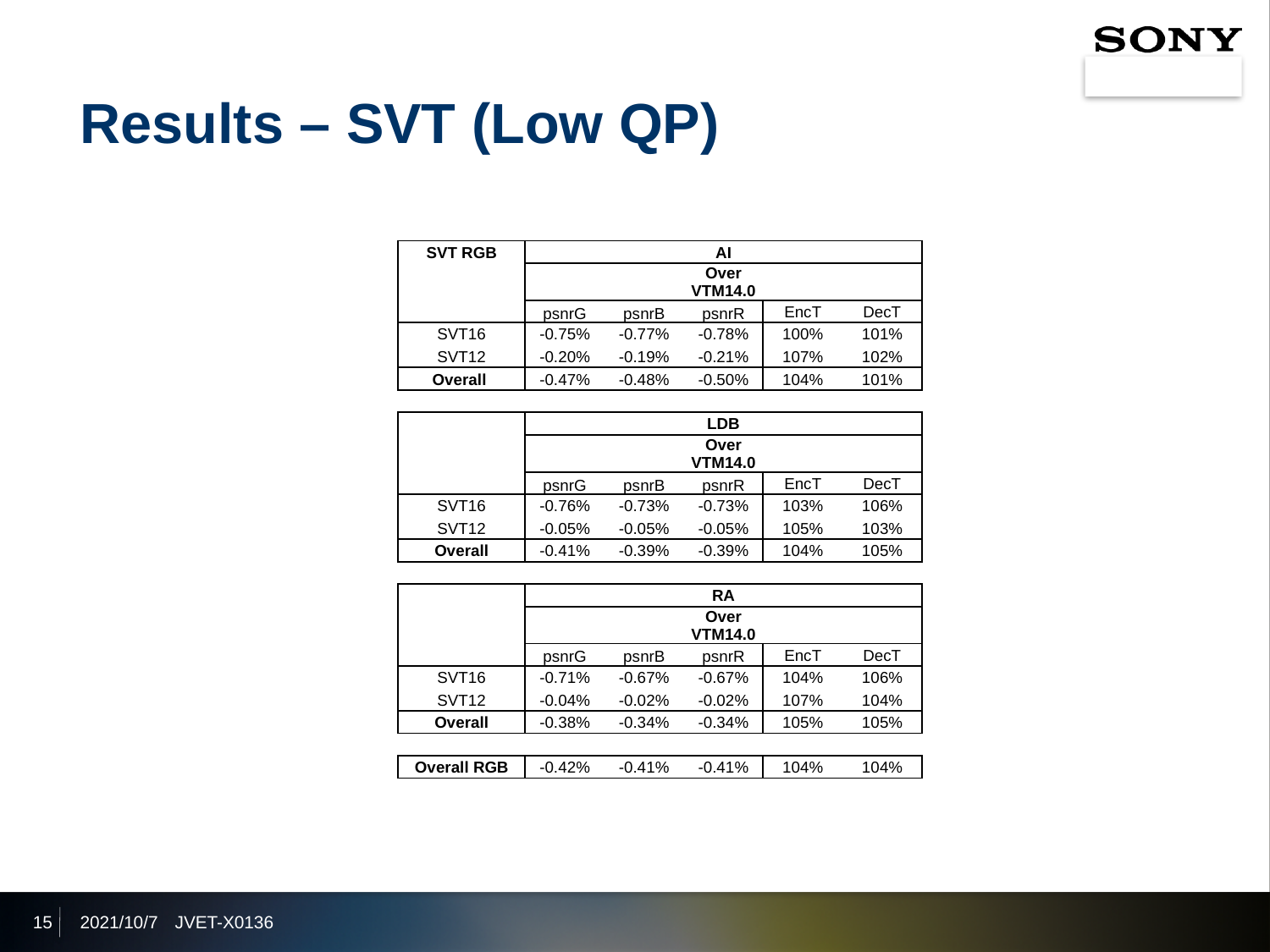

# Results – SVT (Low QP)
| SVT RGB |  |  | AI |  |  |
| --- | --- | --- | --- | --- | --- |
|  |  |  | Over VTM14.0 |  |  |
|  | psnrG | psnrB | psnrR | EncT | DecT |
| SVT16 | -0.75% | -0.77% | -0.78% | 100% | 101% |
| SVT12 | -0.20% | -0.19% | -0.21% | 107% | 102% |
| Overall | -0.47% | -0.48% | -0.50% | 104% | 101% |
|  |  |  |  |  |  |
|  |  |  | LDB |  |  |
|  |  |  | Over VTM14.0 |  |  |
|  | psnrG | psnrB | psnrR | EncT | DecT |
| SVT16 | -0.76% | -0.73% | -0.73% | 103% | 106% |
| SVT12 | -0.05% | -0.05% | -0.05% | 105% | 103% |
| Overall | -0.41% | -0.39% | -0.39% | 104% | 105% |
|  |  |  |  |  |  |
|  |  |  | RA |  |  |
|  |  |  | Over VTM14.0 |  |  |
|  | psnrG | psnrB | psnrR | EncT | DecT |
| SVT16 | -0.71% | -0.67% | -0.67% | 104% | 106% |
| SVT12 | -0.04% | -0.02% | -0.02% | 107% | 104% |
| Overall | -0.38% | -0.34% | -0.34% | 105% | 105% |
|  |  |  |  |  |  |
| Overall RGB | -0.42% | -0.41% | -0.41% | 104% | 104% |
15
2021/10/7
JVET-X0136